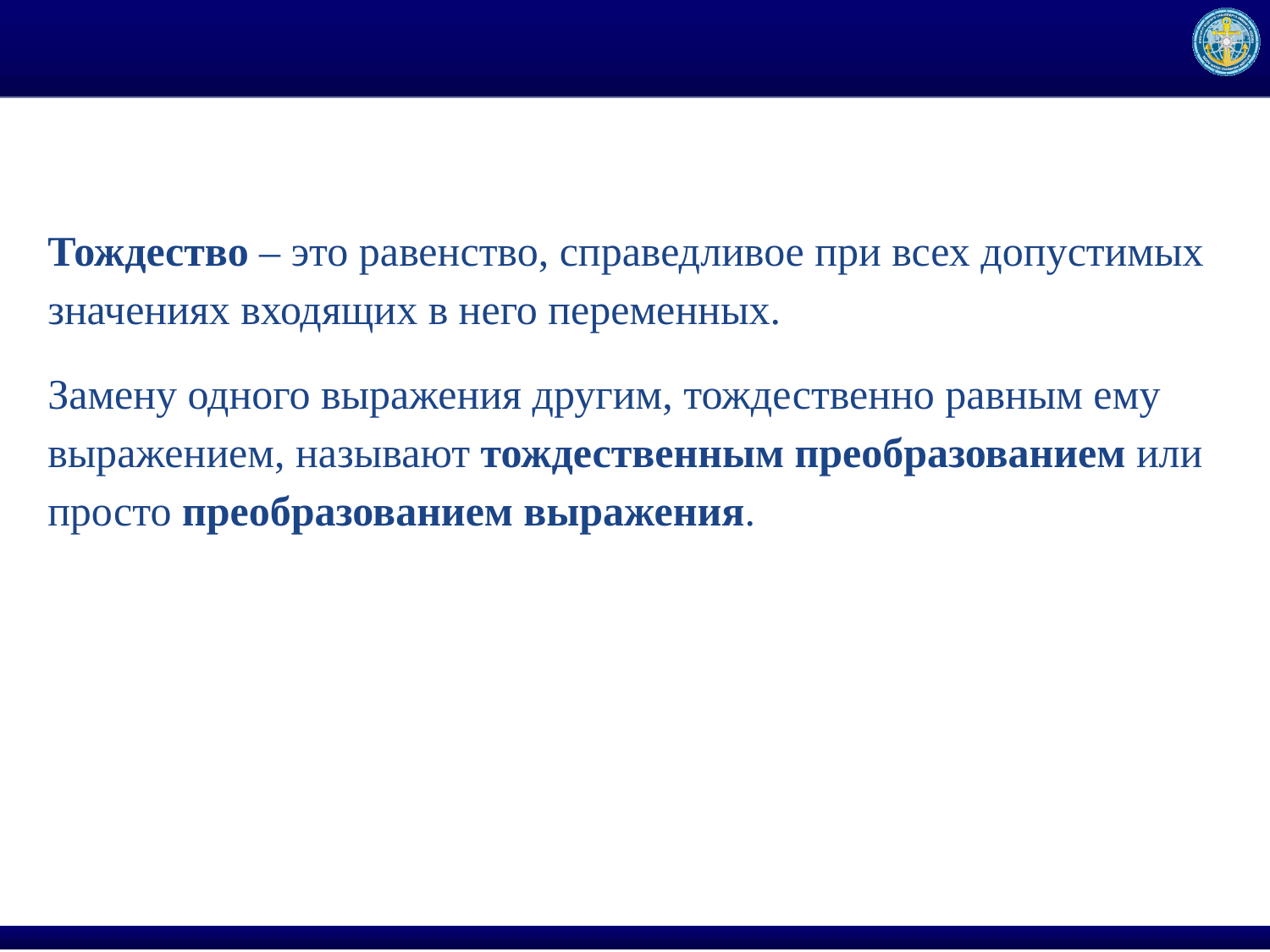

#

Тождество – это равенство, справедливое при всех допустимых значениях входящих в него переменных.
Замену одного выражения другим, тождественно равным ему выражением, называют тождественным преобразованием или просто преобразованием выражения.